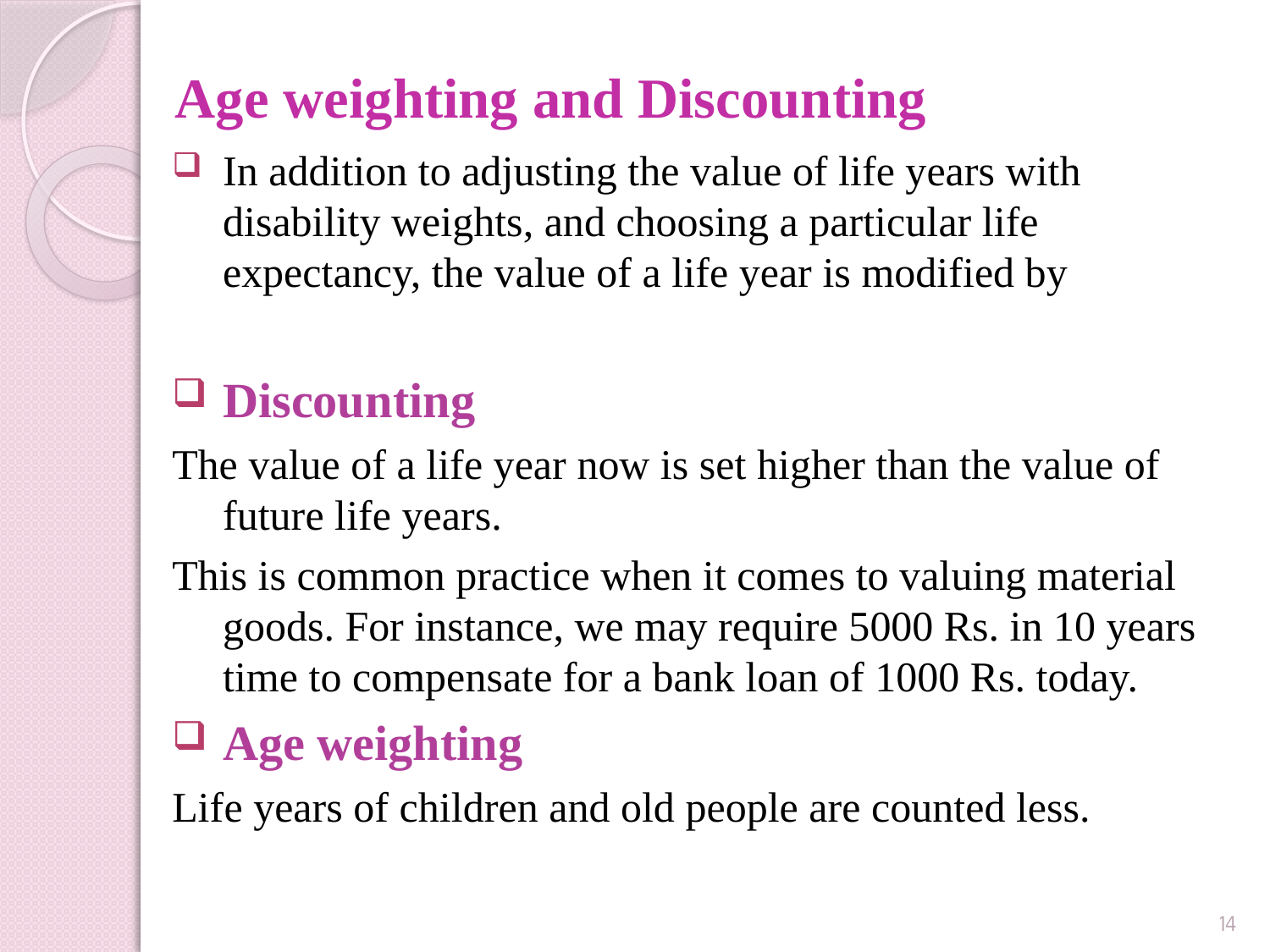

# Age weighting and Discounting
In addition to adjusting the value of life years with disability weights, and choosing a particular life expectancy, the value of a life year is modified by

Discounting
The value of a life year now is set higher than the value of future life years.
This is common practice when it comes to valuing material goods. For instance, we may require 5000 Rs. in 10 years time to compensate for a bank loan of 1000 Rs. today.
Age weighting
Life years of children and old people are counted less.

14